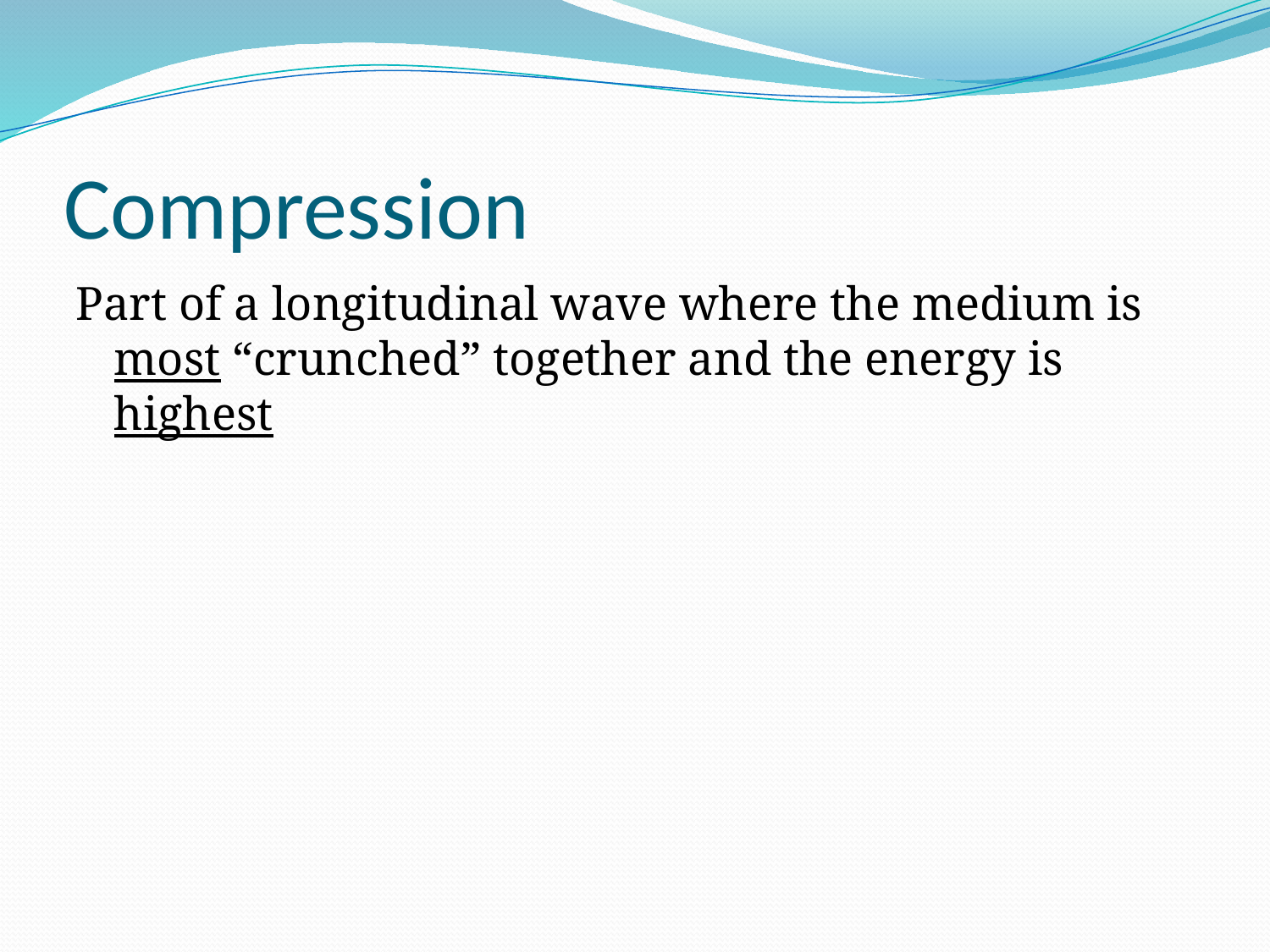

# Compression
Part of a longitudinal wave where the medium is most “crunched” together and the energy is highest